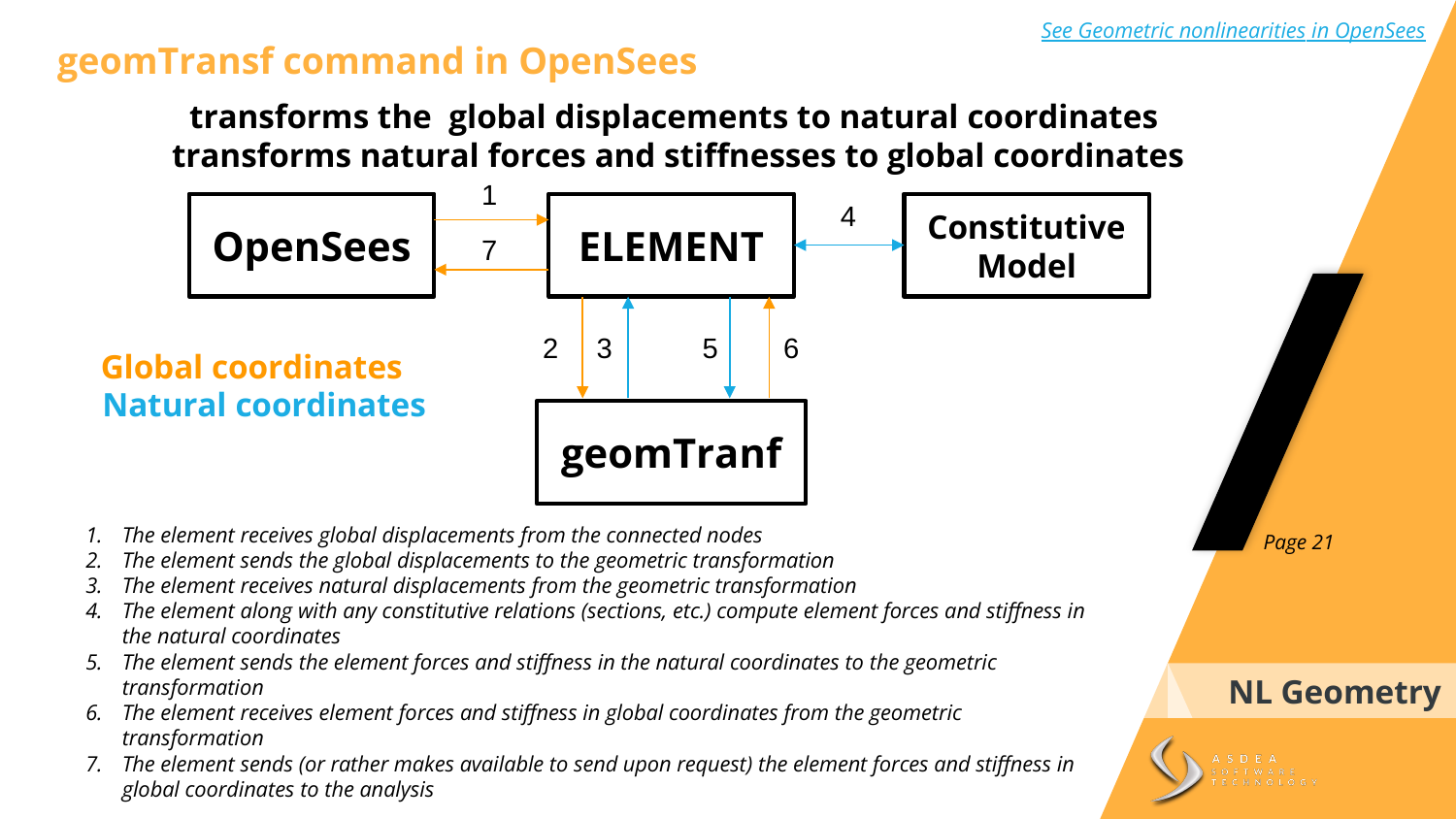

See Geometric nonlinearities in OpenSees
geomTransf command in OpenSees
transforms the  global displacements to natural coordinates
transforms natural forces and stiffnesses to global coordinates
1
4
Constitutive Model
OpenSees
ELEMENT
7

2
3
5
6
Global coordinates
Natural coordinates
geomTranf
The element receives global displacements from the connected nodes
The element sends the global displacements to the geometric transformation
The element receives natural displacements from the geometric transformation
The element along with any constitutive relations (sections, etc.) compute element forces and stiffness in the natural coordinates
The element sends the element forces and stiffness in the natural coordinates to the geometric transformation
The element receives element forces and stiffness in global coordinates from the geometric transformation
The element sends (or rather makes available to send upon request) the element forces and stiffness in global coordinates to the analysis
Page 21

NL Geometry